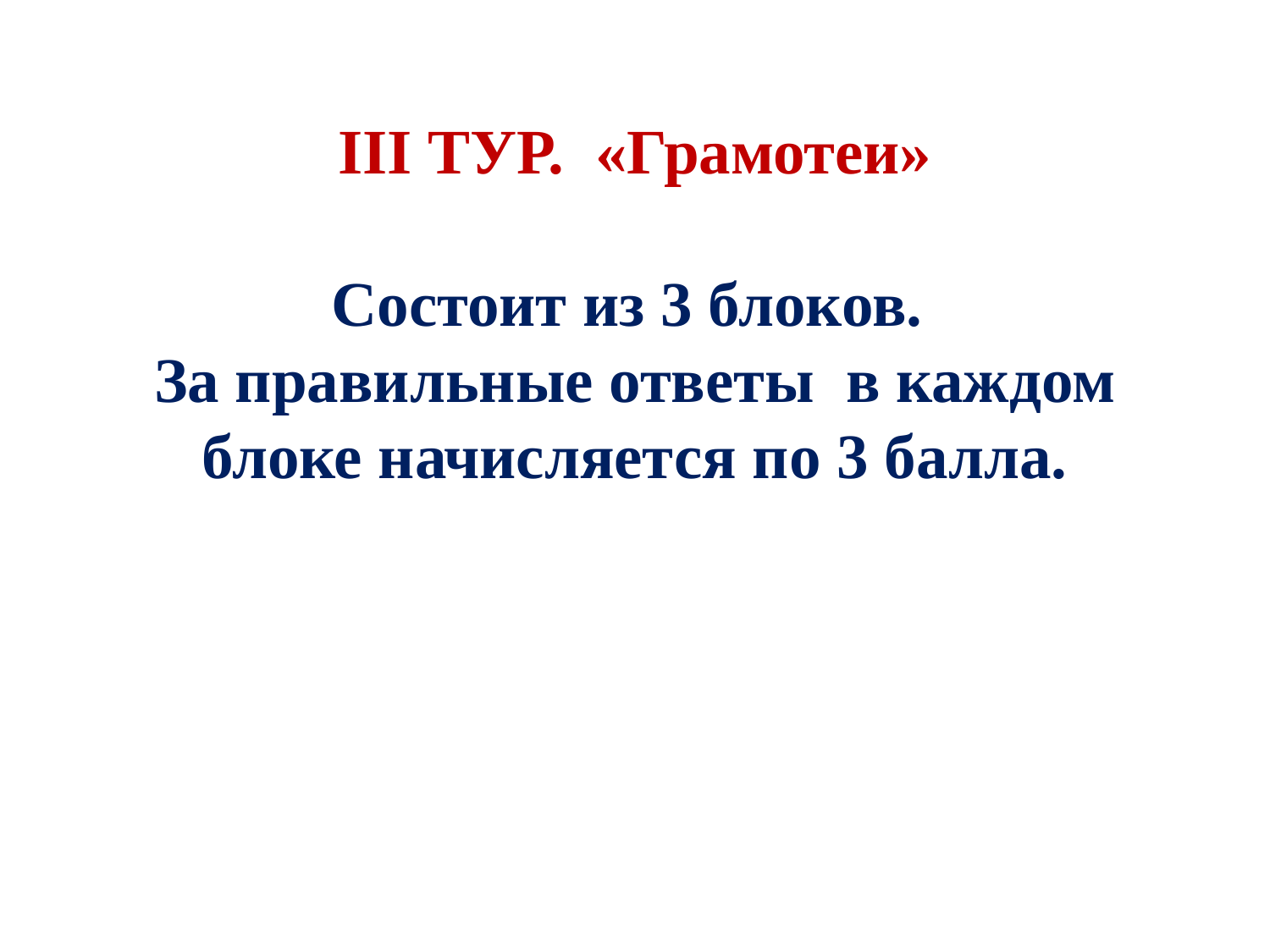

# III ТУР.  «Грамотеи» Состоит из 3 блоков. За правильные ответы  в каждом блоке начисляется по 3 балла.